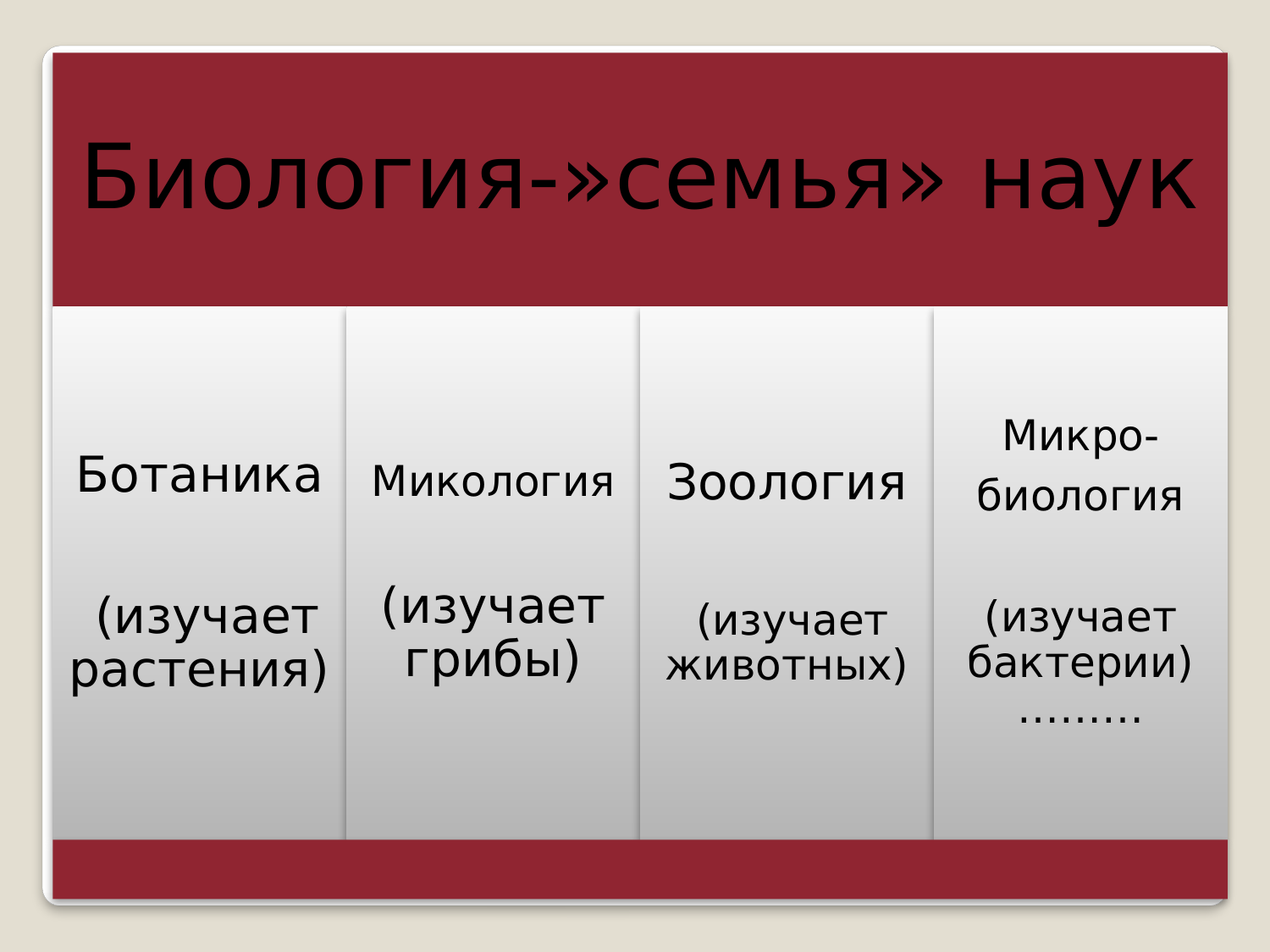

Биология-»семья» наук
Ботаника

 (изучает растения)
Микология

(изучает грибы)
Зоология

 (изучает животных)
Микро-
биология

(изучает бактерии)………
www.sliderpoint.org